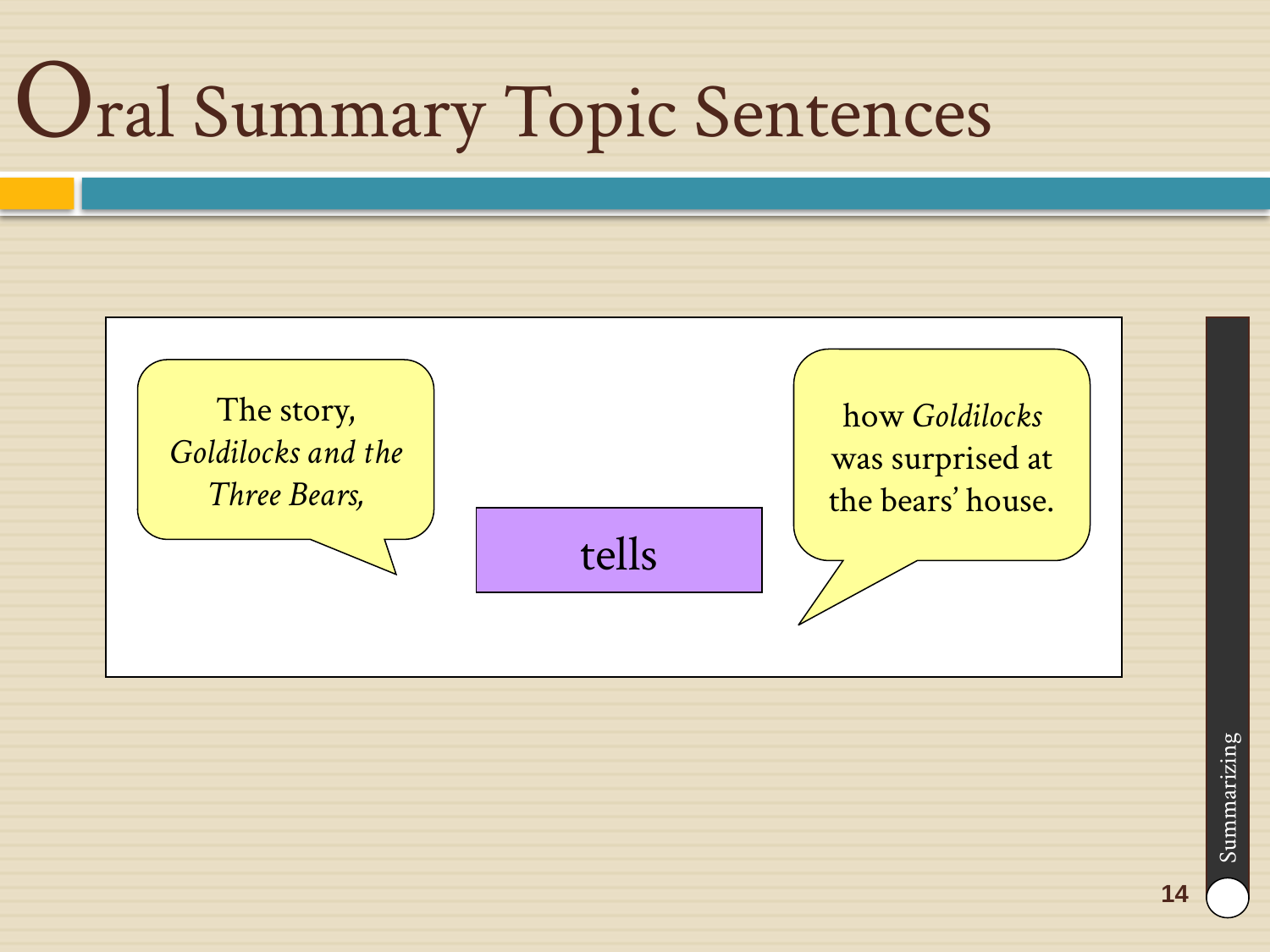

# Oral Summary Topic Sentences

how Goldilocks was surprised at the bears’ house.
The story, Goldilocks and the Three Bears,
tells
Summarizing
14